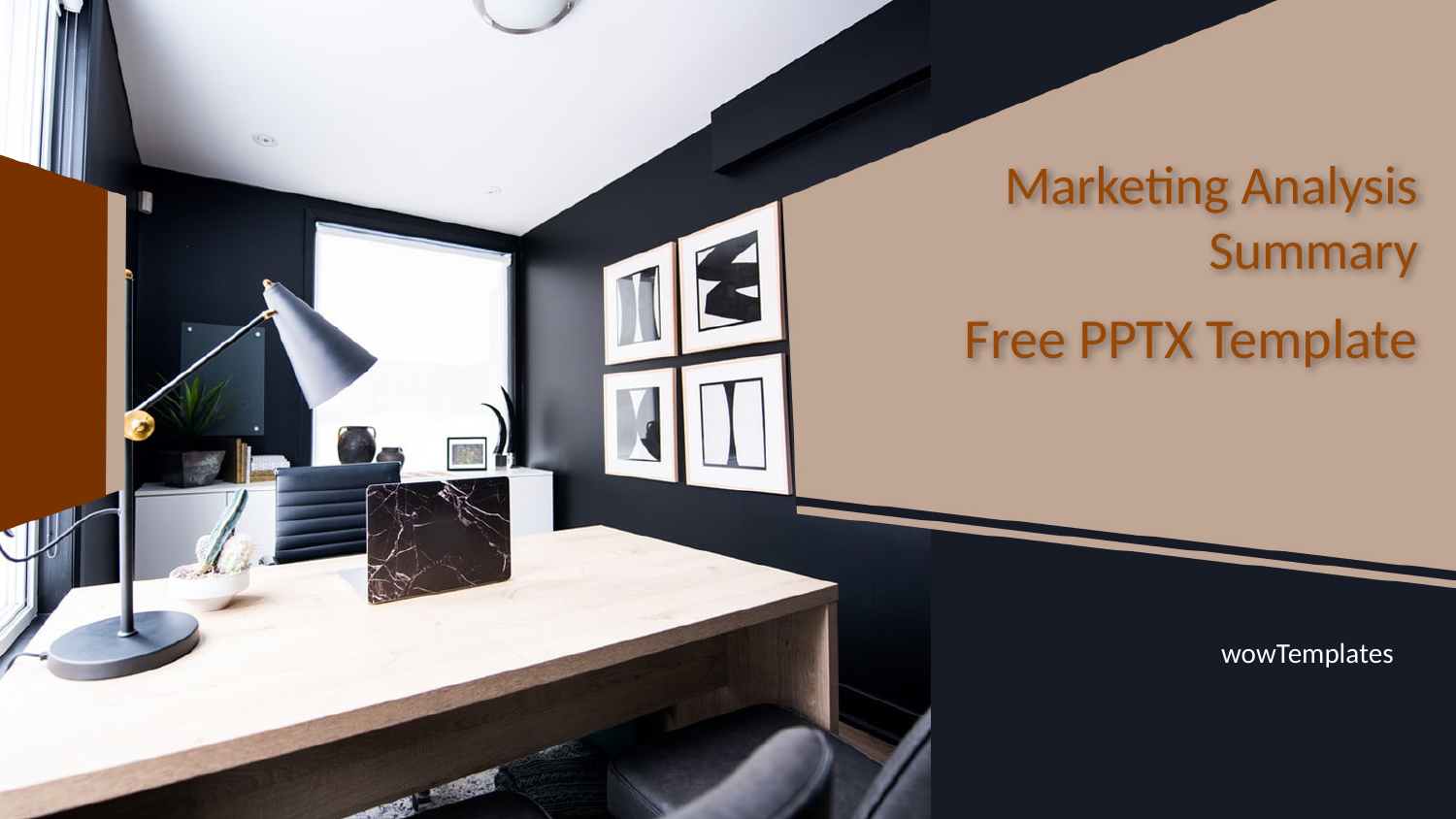

# Marketing Analysis Summary
Free PPTX Template
wowTemplates